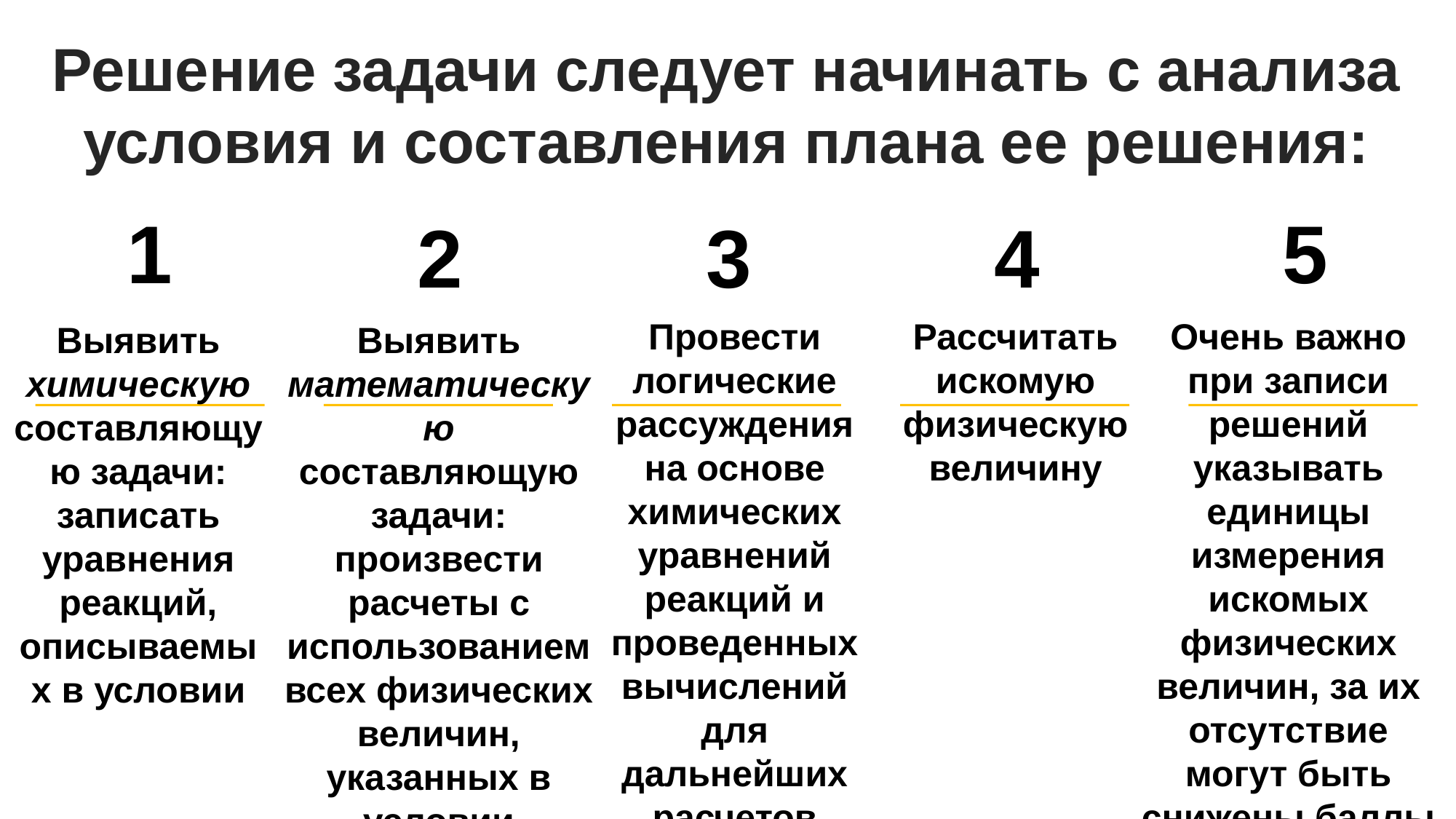

Решение задачи следует начинать с анализа условия и составления плана ее решения:
1
5
3
4
2
Рассчитать искомую физическую величину
Провести логические рассуждения на основе химических уравнений реакций и проведенных вычислений для дальнейших расчетов
Очень важно при записи решений указывать единицы измерения искомых физических величин, за их отсутствие могут быть снижены баллы
Выявить химическую составляющую задачи: записать уравнения реакций, описываемых в условии
Выявить математическую составляющую задачи: произвести расчеты с использованием всех физических величин, указанных в условии